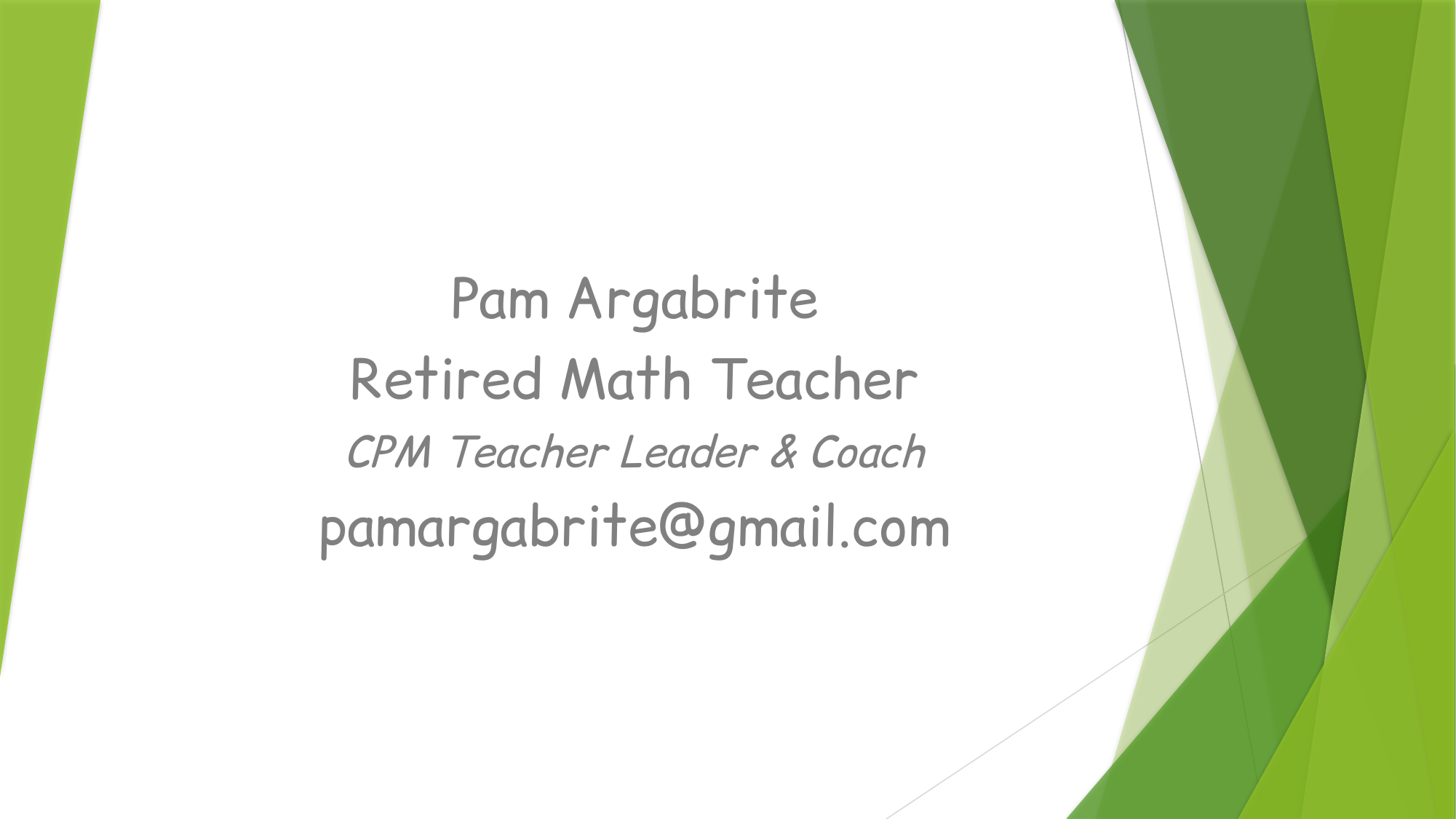

Pam Argabrite
Retired Math Teacher
CPM Teacher Leader & Coach
pamargabrite@gmail.com